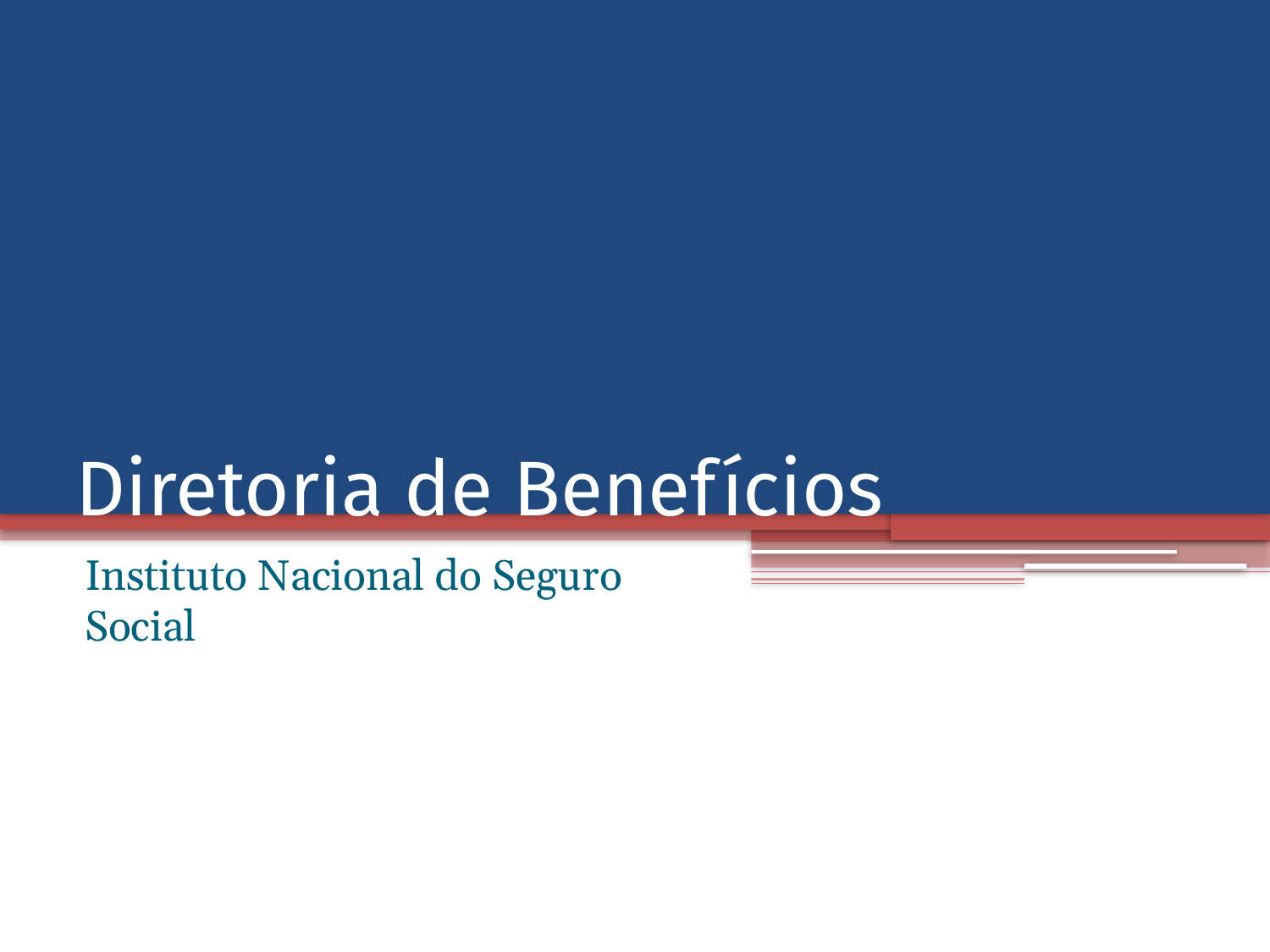

Diretoria de Benefícios
Instituto Nacional do Seguro Social